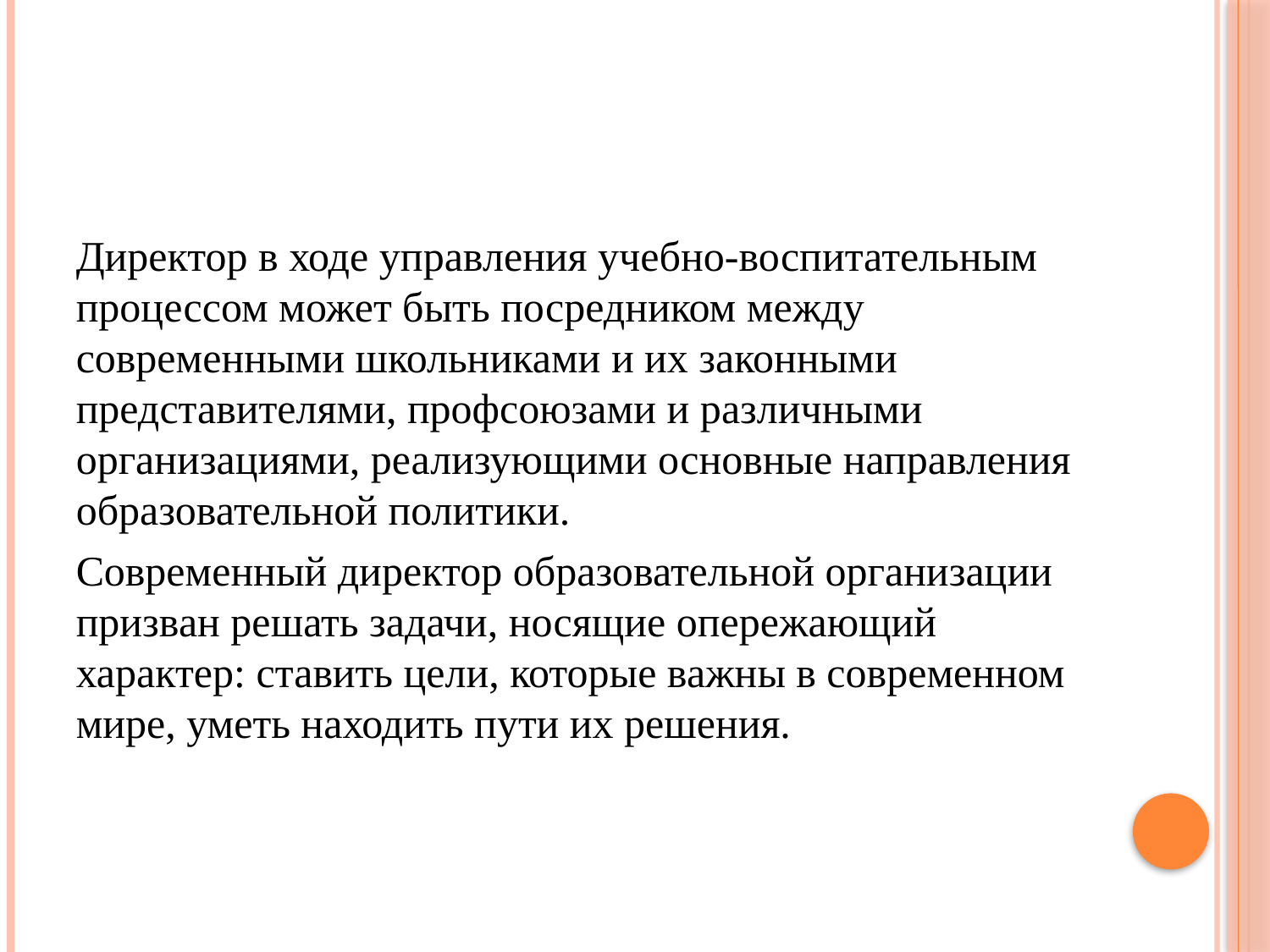

#
Директор в ходе управления учебно-воспитательным процессом может быть посредником между современными школьниками и их законными представителями, профсоюзами и различными организациями, реализующими основные направления образовательной политики.
Современный директор образовательной организации призван решать задачи, носящие опережающий характер: ставить цели, которые важны в современном мире, уметь находить пути их решения.